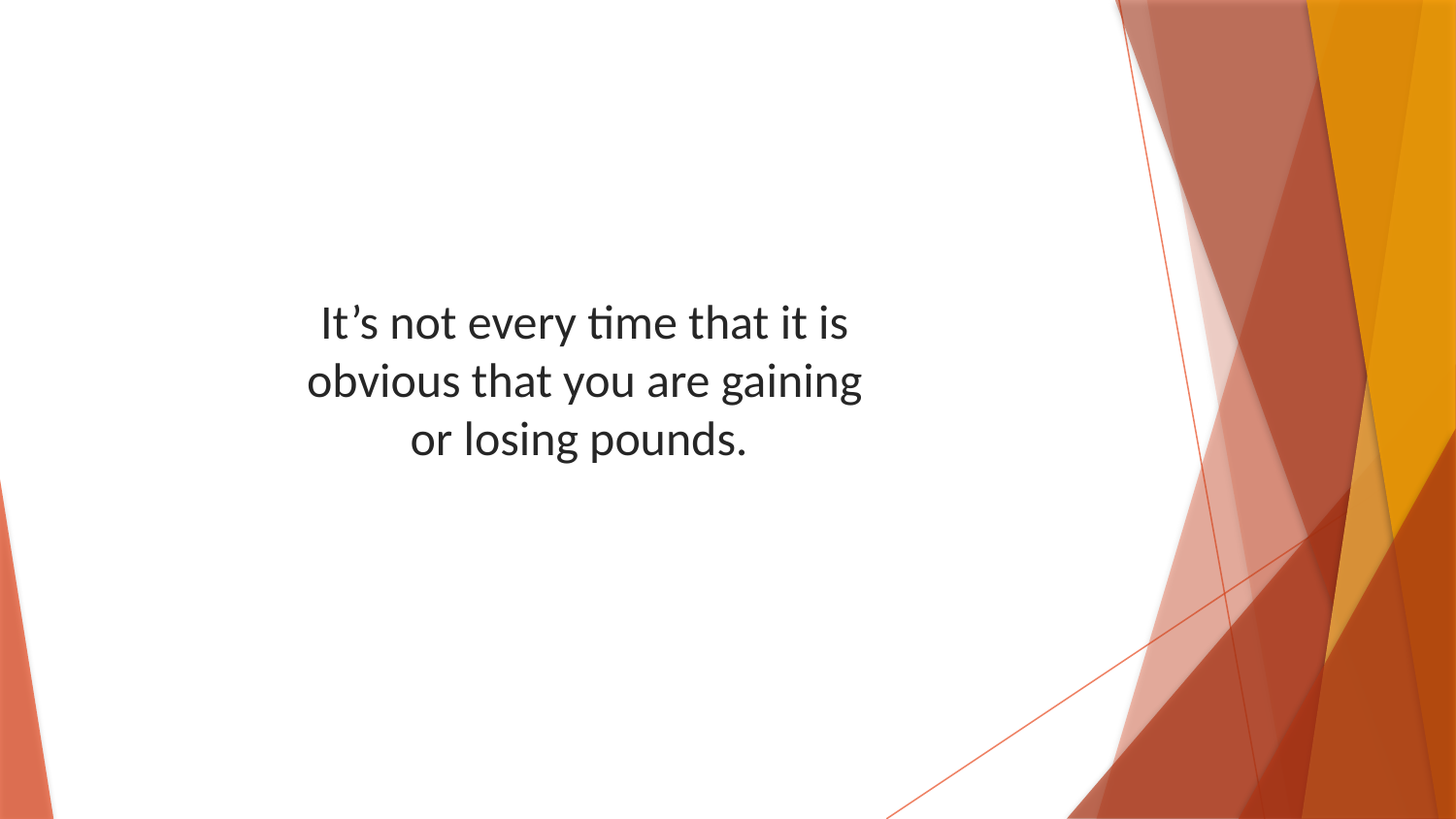

It’s not every time that it is obvious that you are gaining or losing pounds.